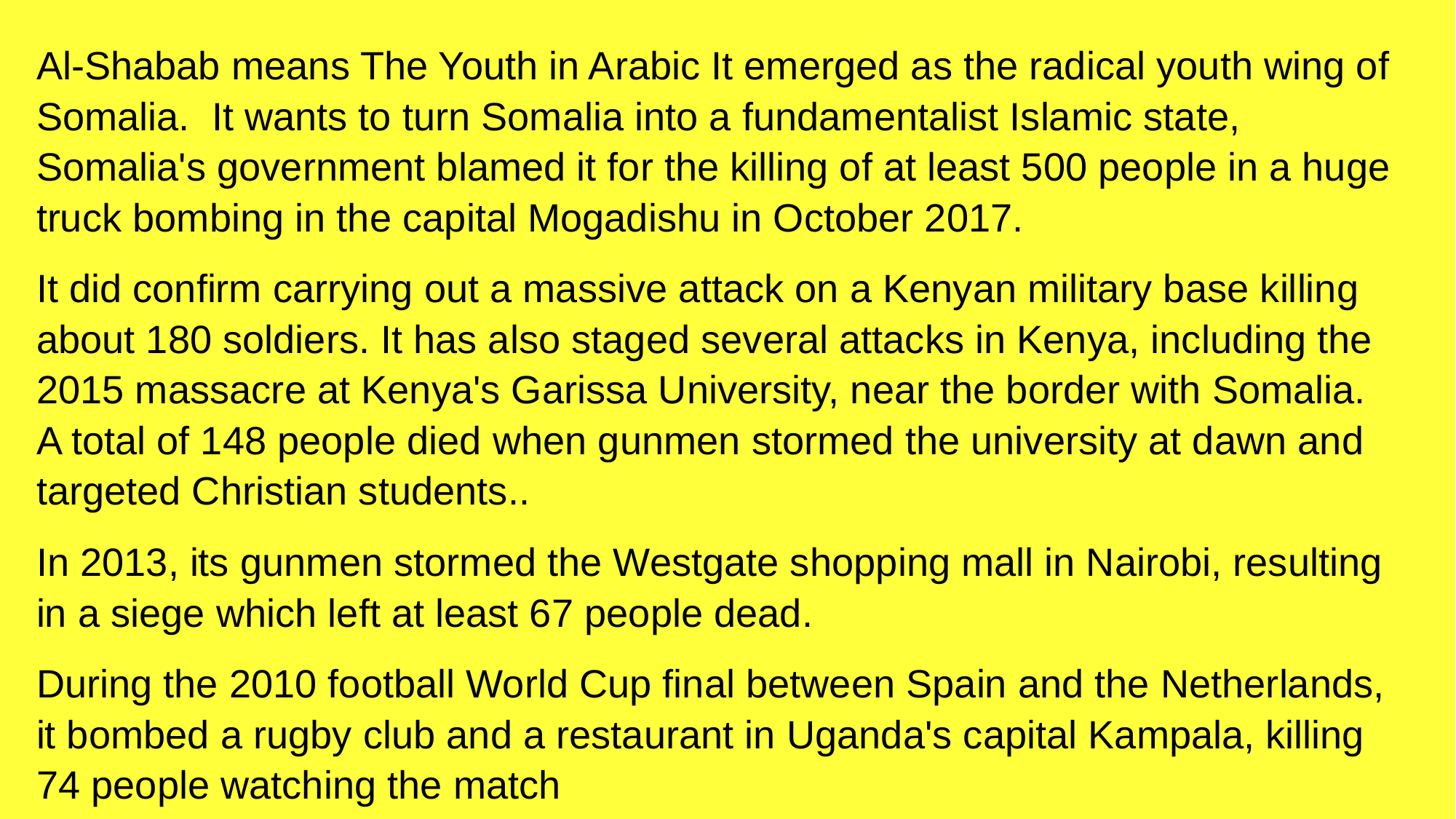

Al-Shabab means The Youth in Arabic It emerged as the radical youth wing of Somalia.  It wants to turn Somalia into a fundamentalist Islamic state, Somalia's government blamed it for the killing of at least 500 people in a huge truck bombing in the capital Mogadishu in October 2017.
It did confirm carrying out a massive attack on a Kenyan military base killing about 180 soldiers. It has also staged several attacks in Kenya, including the 2015 massacre at Kenya's Garissa University, near the border with Somalia. A total of 148 people died when gunmen stormed the university at dawn and targeted Christian students..
In 2013, its gunmen stormed the Westgate shopping mall in Nairobi, resulting in a siege which left at least 67 people dead.
During the 2010 football World Cup final between Spain and the Netherlands, it bombed a rugby club and a restaurant in Uganda's capital Kampala, killing 74 people watching the match